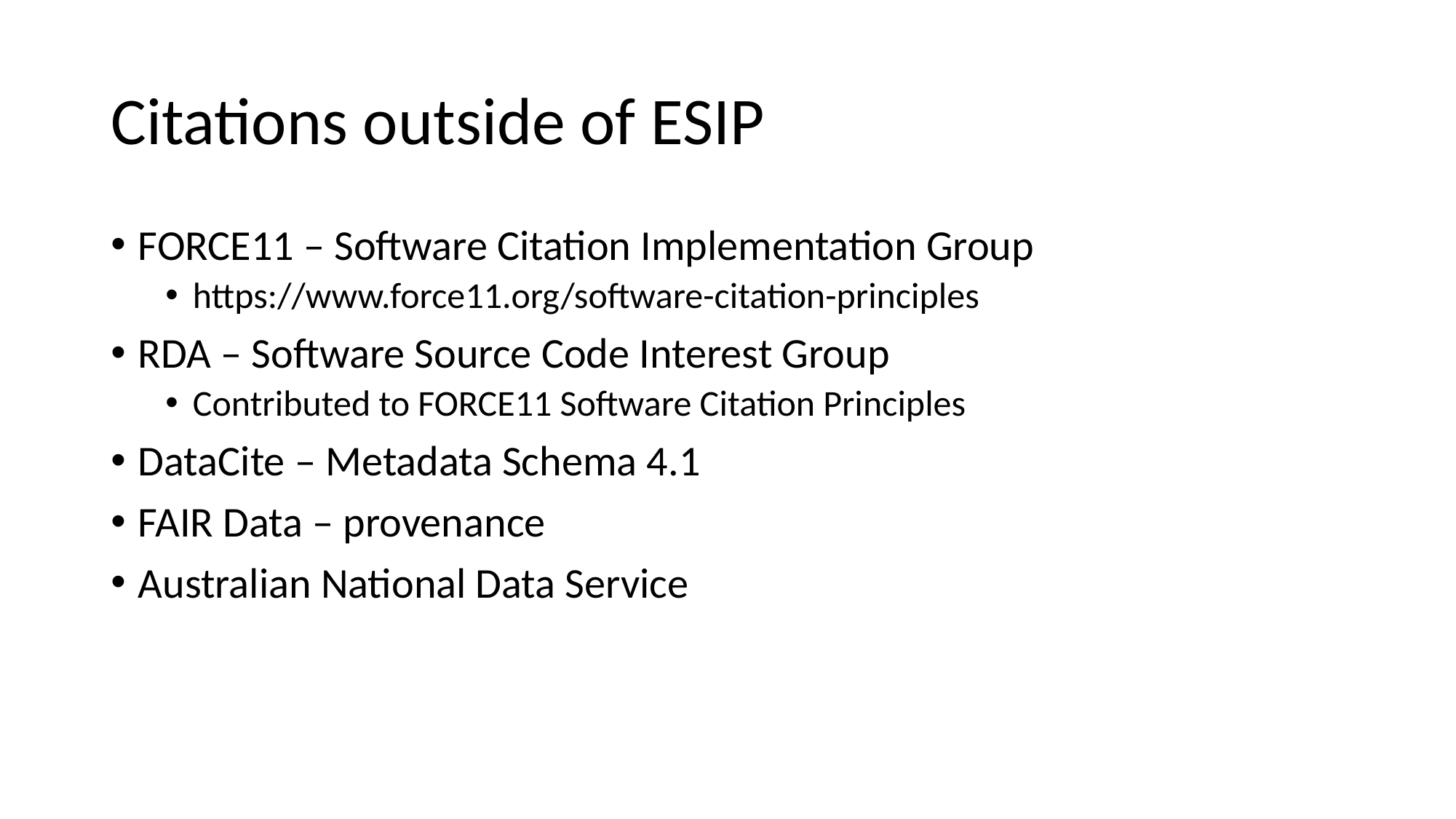

# Citations outside of ESIP
FORCE11 – Software Citation Implementation Group
https://www.force11.org/software-citation-principles
RDA – Software Source Code Interest Group
Contributed to FORCE11 Software Citation Principles
DataCite – Metadata Schema 4.1
FAIR Data – provenance
Australian National Data Service